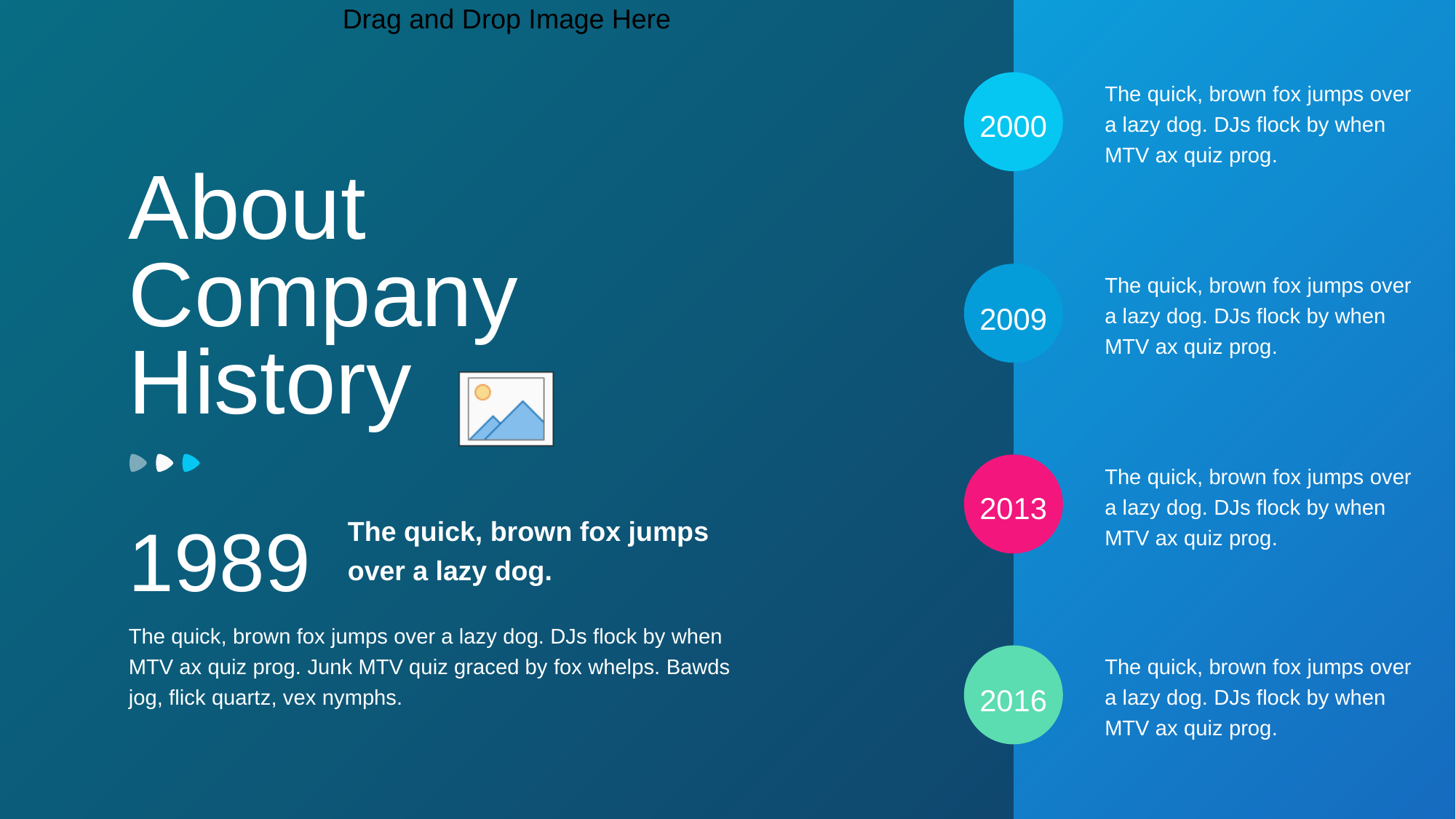

The quick, brown fox jumps over a lazy dog. DJs flock by when MTV ax quiz prog.

2000
About
Company
History
The quick, brown fox jumps over a lazy dog. DJs flock by when MTV ax quiz prog.

2009
The quick, brown fox jumps over a lazy dog. DJs flock by when MTV ax quiz prog.

2013
1989
The quick, brown fox jumps over a lazy dog.
The quick, brown fox jumps over a lazy dog. DJs flock by when MTV ax quiz prog. Junk MTV quiz graced by fox whelps. Bawds jog, flick quartz, vex nymphs.
The quick, brown fox jumps over a lazy dog. DJs flock by when MTV ax quiz prog.

2016